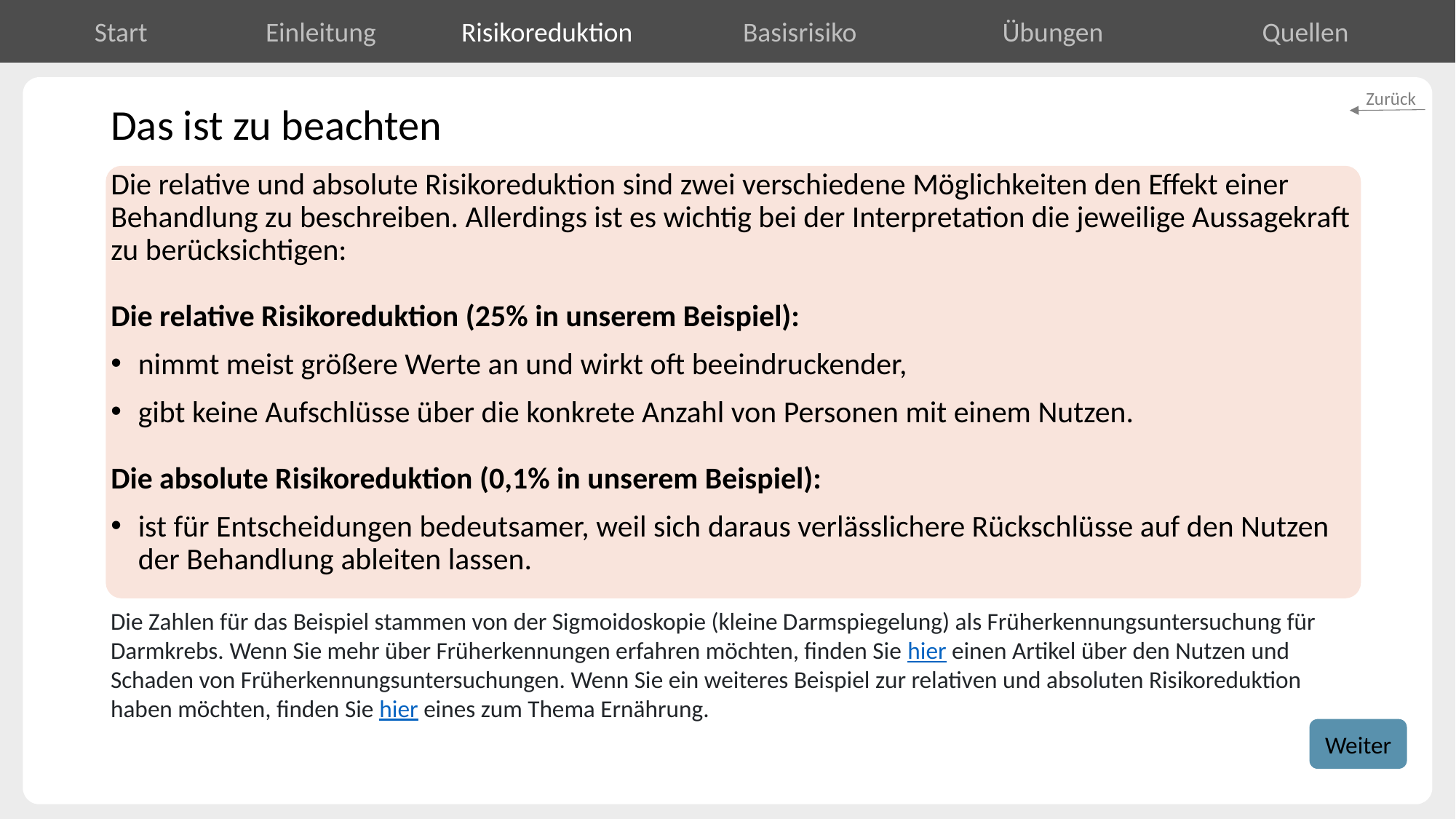

Start
Einleitung
Risikoreduktion
Basisrisiko
Übungen
Quellen
Zurück
# Das ist zu beachten
Die relative und absolute Risikoreduktion sind zwei verschiedene Möglichkeiten den Effekt einer Behandlung zu beschreiben. Allerdings ist es wichtig bei der Interpretation die jeweilige Aussagekraft zu berücksichtigen:
Die relative Risikoreduktion (25% in unserem Beispiel):
nimmt meist größere Werte an und wirkt oft beeindruckender,
gibt keine Aufschlüsse über die konkrete Anzahl von Personen mit einem Nutzen.
Die absolute Risikoreduktion (0,1% in unserem Beispiel):
ist für Entscheidungen bedeutsamer, weil sich daraus verlässlichere Rückschlüsse auf den Nutzen der Behandlung ableiten lassen.

Die Zahlen für das Beispiel stammen von der Sigmoidoskopie (kleine Darmspiegelung) als Früherkennungsuntersuchung für Darmkrebs. Wenn Sie mehr über Früherkennungen erfahren möchten, finden Sie hier einen Artikel über den Nutzen und Schaden von Früherkennungsuntersuchungen. Wenn Sie ein weiteres Beispiel zur relativen und absoluten Risikoreduktion haben möchten, finden Sie hier eines zum Thema Ernährung.

Weiter